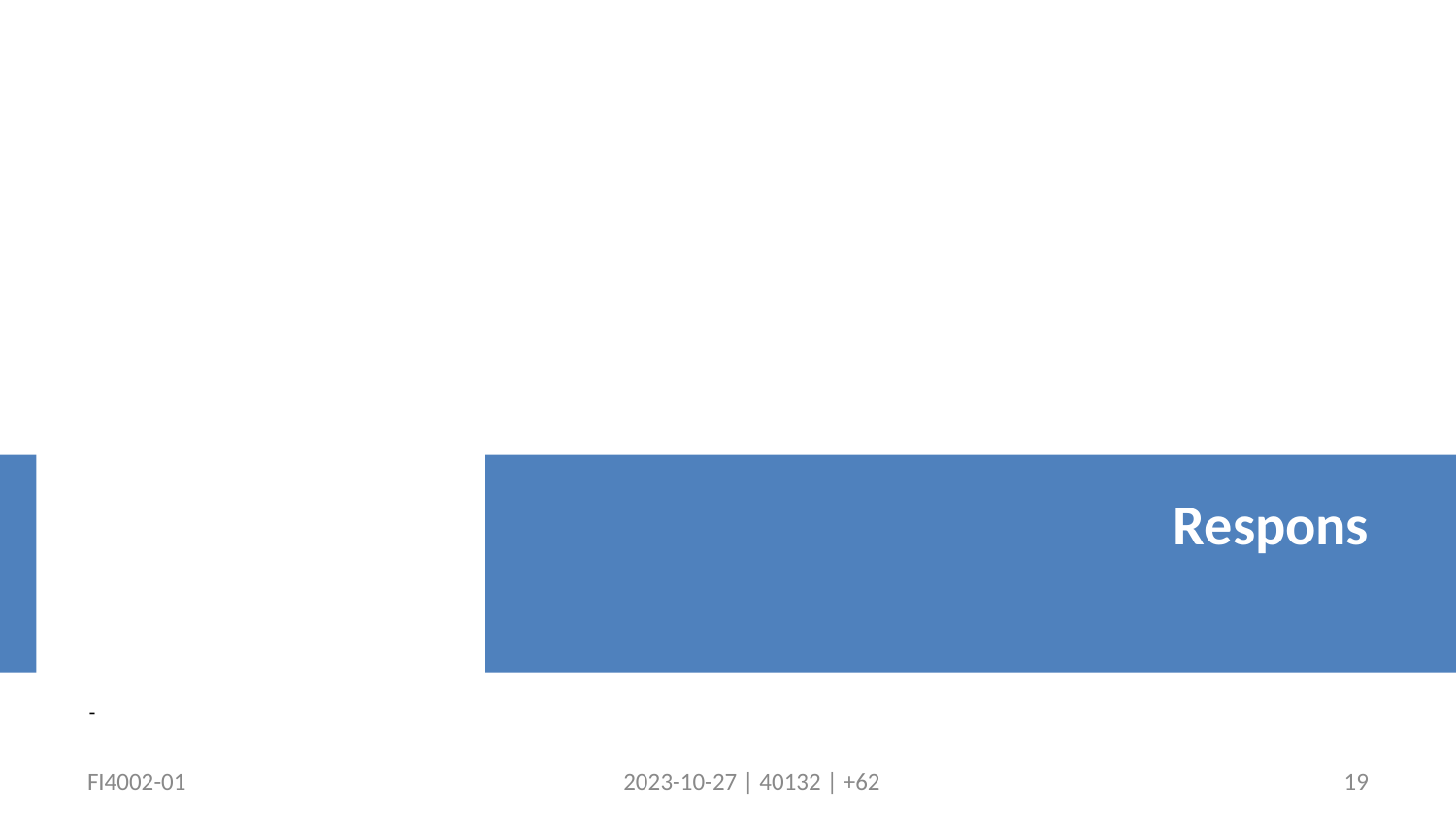

Respons
-
FI4002-01
2023-10-27 | 40132 | +62
19